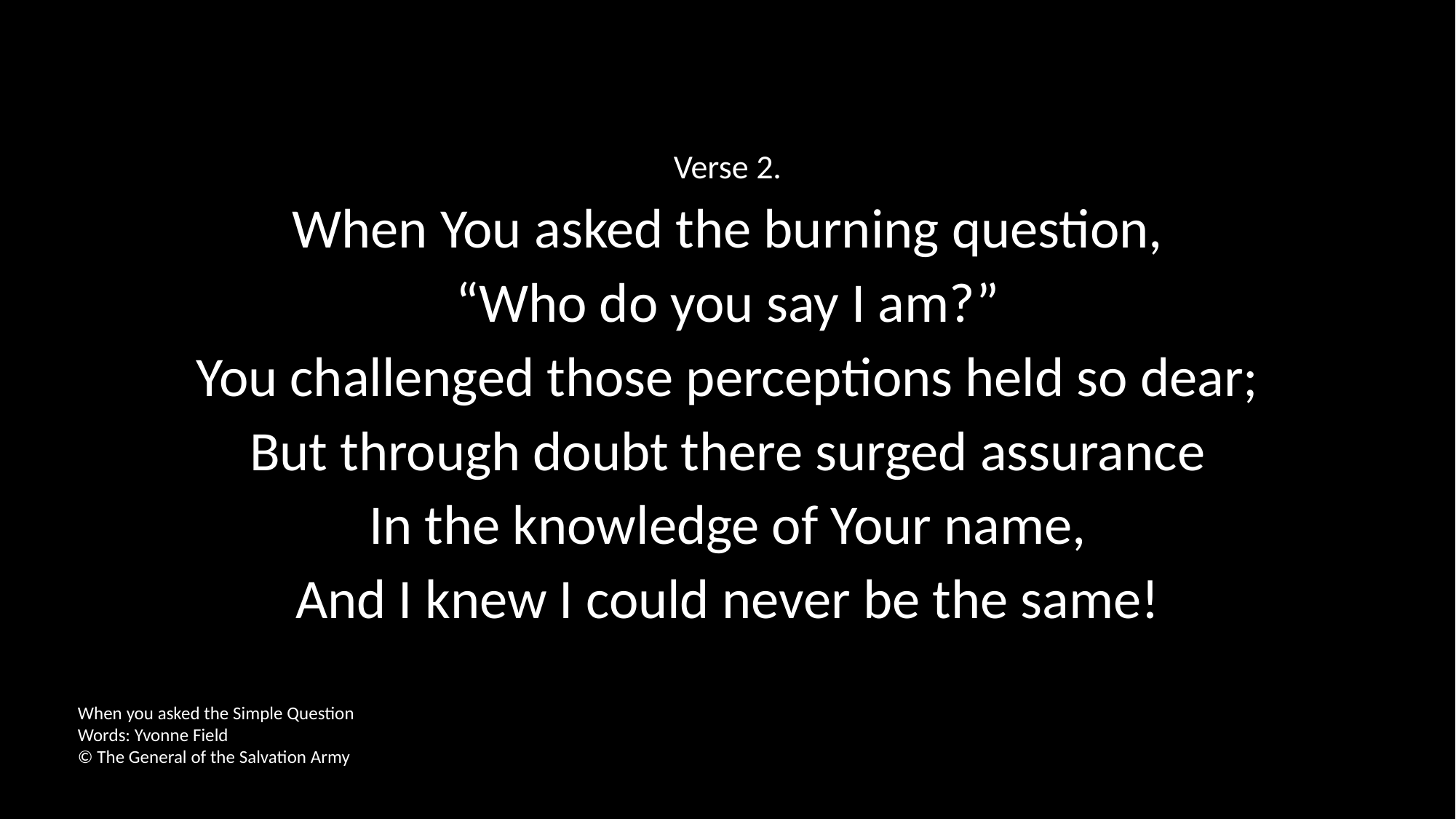

Verse 2.
When You asked the burning question,
“Who do you say I am?”
You challenged those perceptions held so dear;
But through doubt there surged assurance
In the knowledge of Your name,
And I knew I could never be the same!
When you asked the Simple Question
Words: Yvonne Field
© The General of the Salvation Army